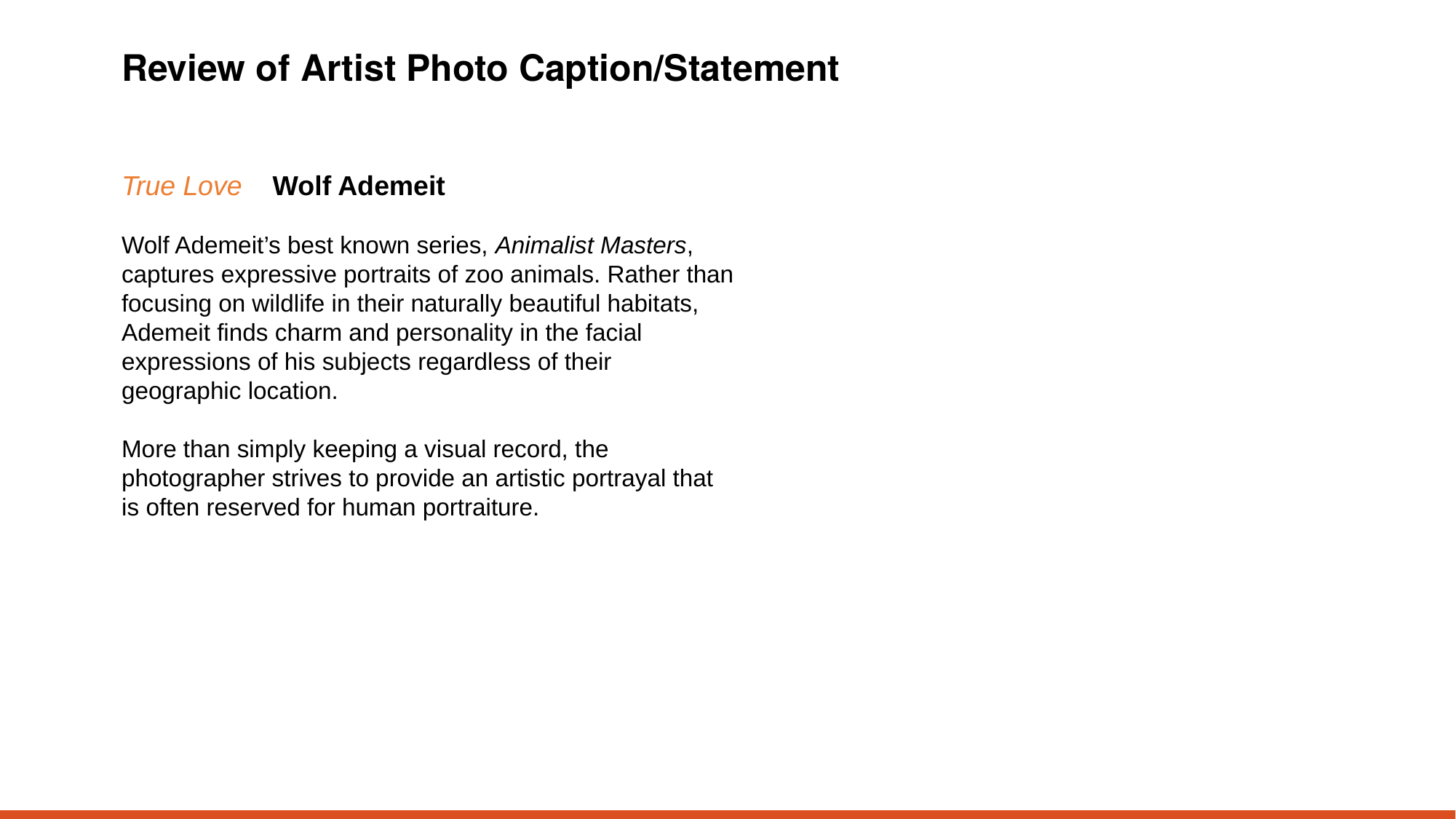

Review of Artist Photo Caption/Statement
True Love    Wolf Ademeit

Wolf Ademeit’s best known series, Animalist Masters, captures expressive portraits of zoo animals. Rather than focusing on wildlife in their naturally beautiful habitats, Ademeit finds charm and personality in the facial expressions of his subjects regardless of their geographic location.

More than simply keeping a visual record, the photographer strives to provide an artistic portrayal that is often reserved for human portraiture.